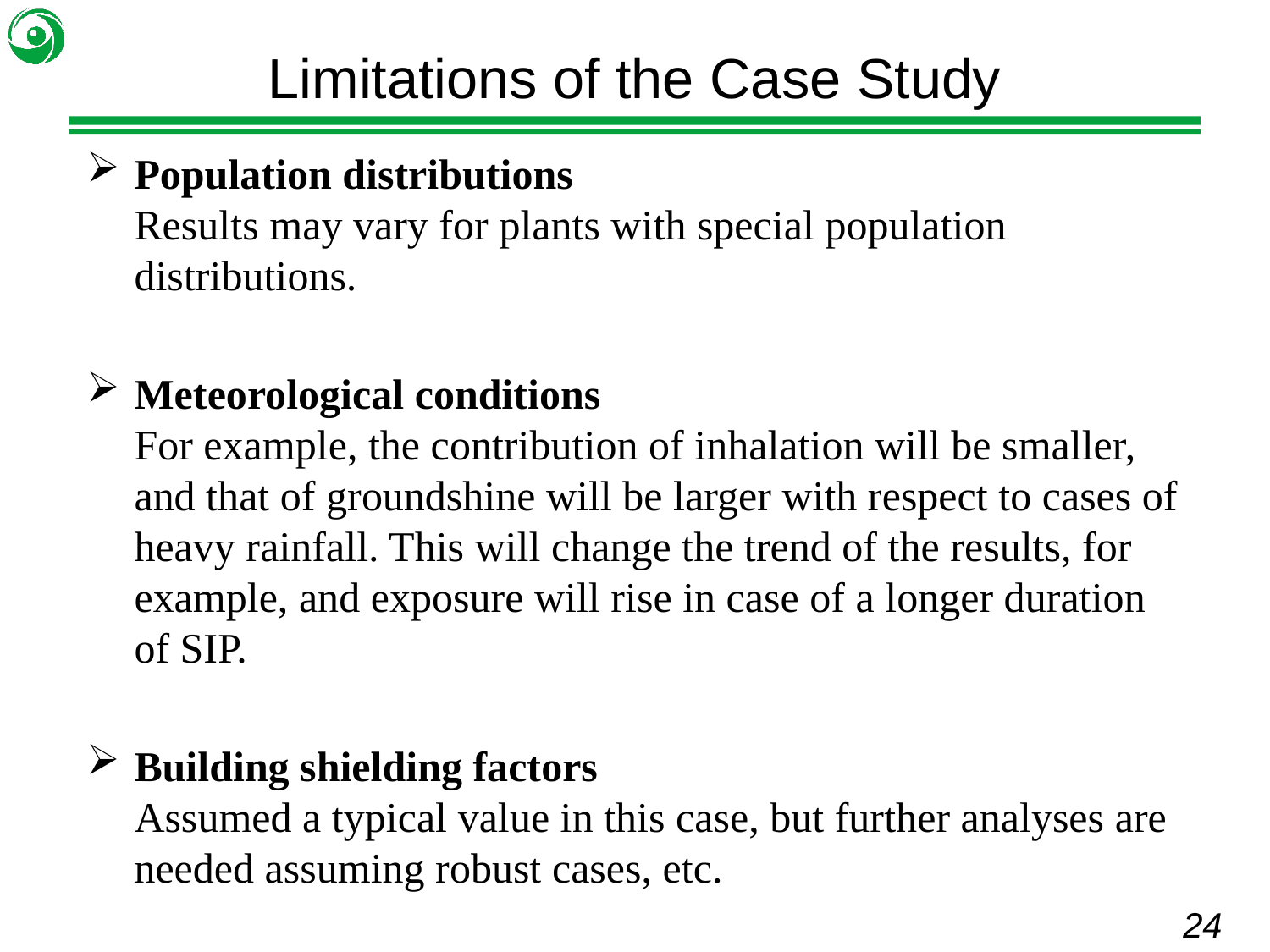

# Limitations of the Case Study
Population distributions
Results may vary for plants with special population distributions.

Meteorological conditions
For example, the contribution of inhalation will be smaller, and that of groundshine will be larger with respect to cases of heavy rainfall. This will change the trend of the results, for example, and exposure will rise in case of a longer duration of SIP.

Building shielding factors
Assumed a typical value in this case, but further analyses are needed assuming robust cases, etc.